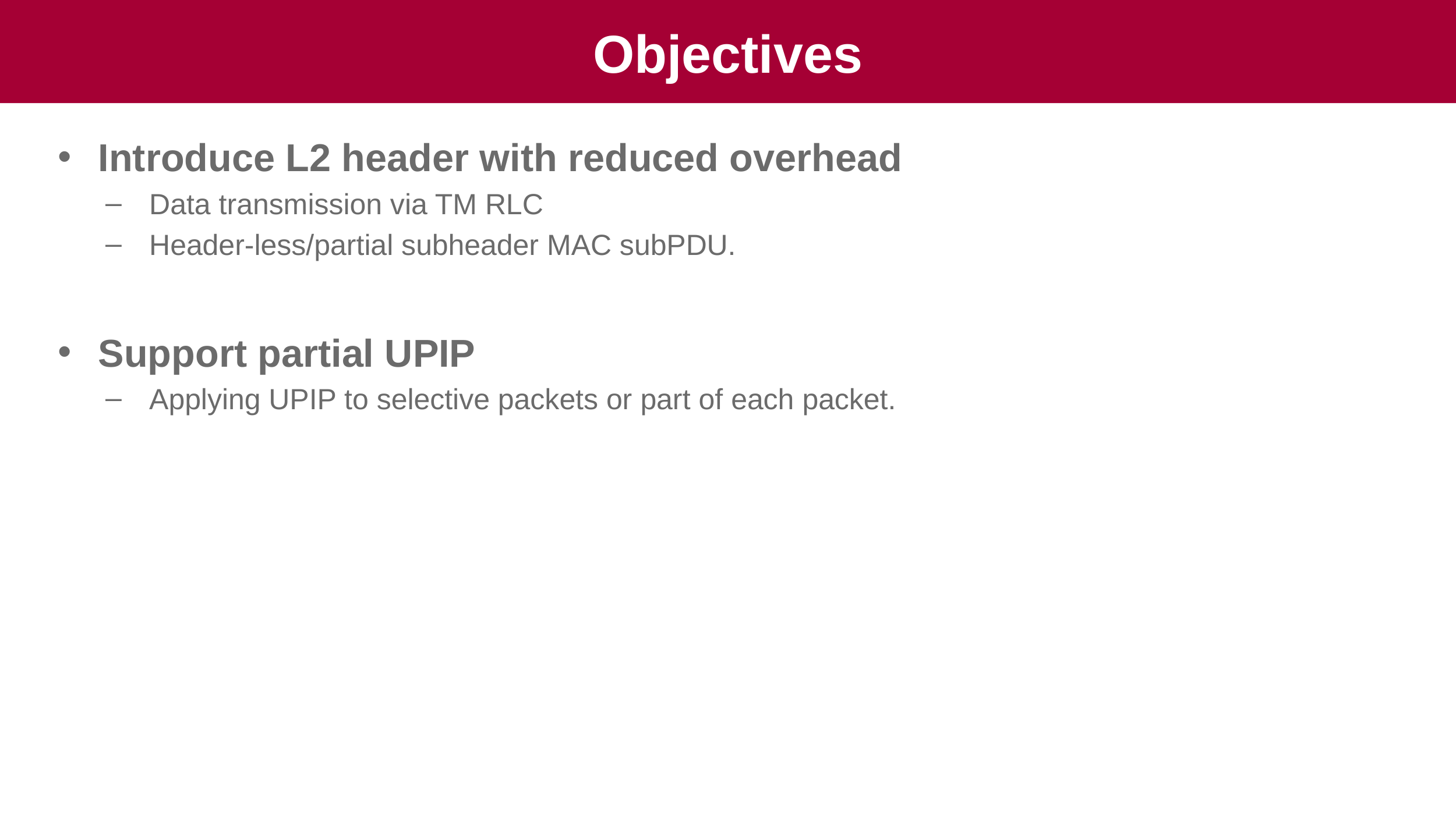

# Objectives
Introduce L2 header with reduced overhead
Data transmission via TM RLC
Header-less/partial subheader MAC subPDU.

Support partial UPIP
Applying UPIP to selective packets or part of each packet.